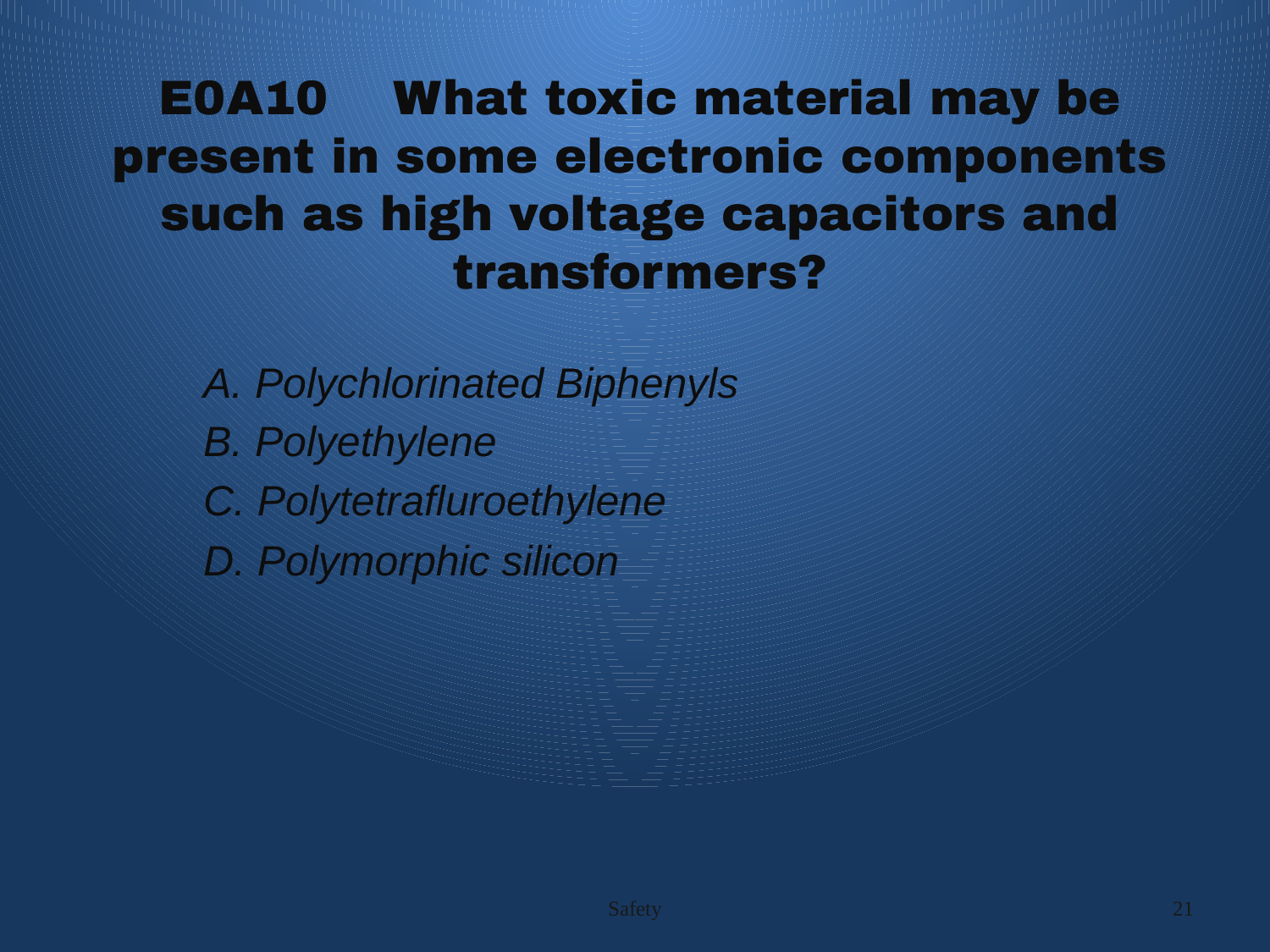

# E0A10    What toxic material may be present in some electronic components such as high voltage capacitors and transformers?
A. Polychlorinated Biphenyls
B. Polyethylene
C. Polytetrafluroethylene
D. Polymorphic silicon
Safety
21